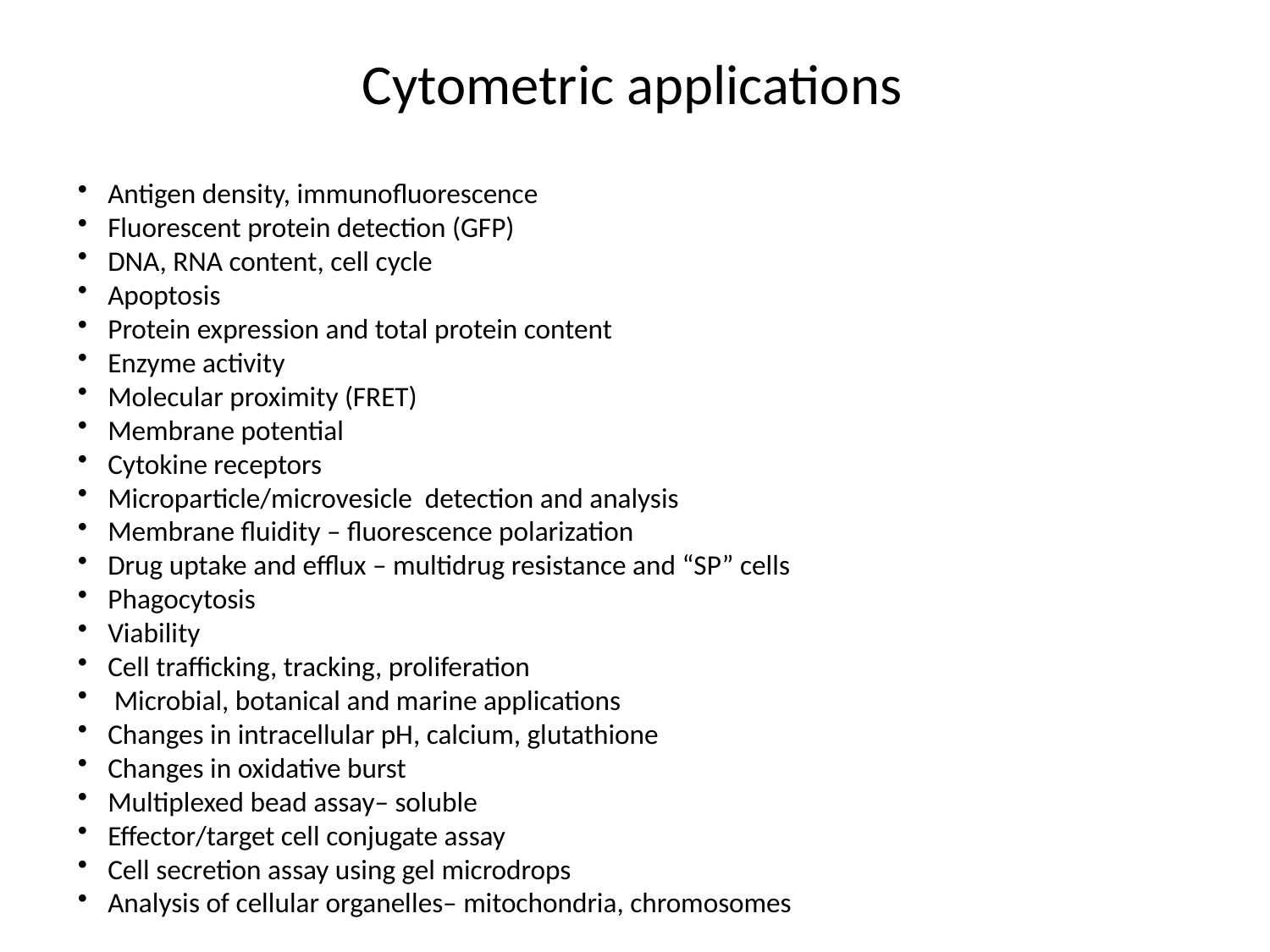

Cytometric applications

Antigen density, immunofluorescence
Fluorescent protein detection (GFP)
DNA, RNA content, cell cycle
Apoptosis
Protein expression and total protein content
Enzyme activity
Molecular proximity (FRET)
Membrane potential
Cytokine receptors
Microparticle/microvesicle  detection and analysis
Membrane fluidity – fluorescence polarization
Drug uptake and efflux – multidrug resistance and “SP” cells
Phagocytosis
Viability
Cell trafficking, tracking, proliferation
 Microbial, botanical and marine applications
Changes in intracellular pH, calcium, glutathione
Changes in oxidative burst
Multiplexed bead assay– soluble
Effector/target cell conjugate assay
Cell secretion assay using gel microdrops
Analysis of cellular organelles– mitochondria, chromosomes